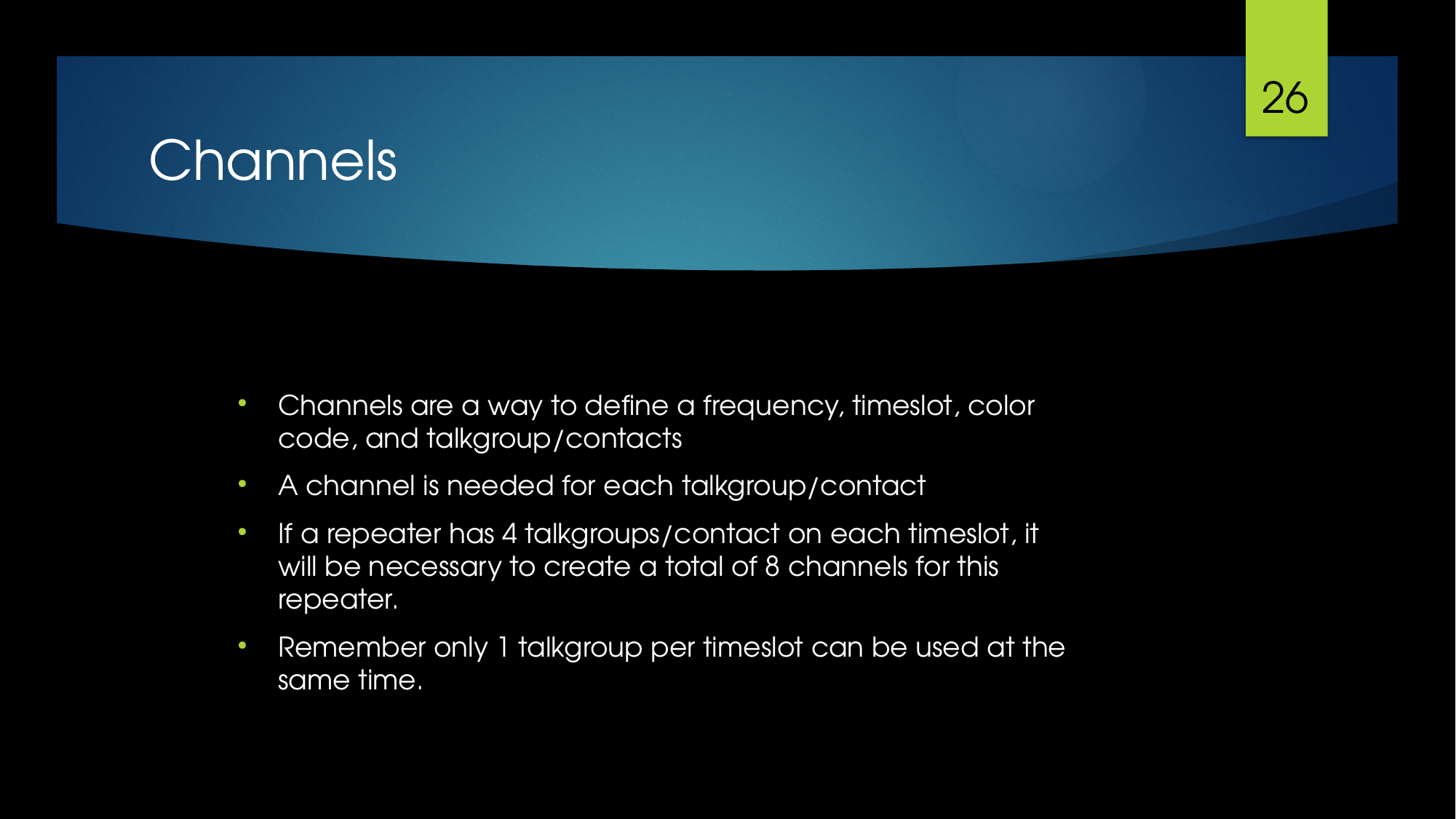

26
# Channels
Channels are a way to define a frequency, timeslot, color code, and talkgroup/contacts
A channel is needed for each talkgroup/contact
If a repeater has 4 talkgroups/contact on each timeslot, it will be necessary to create a total of 8 channels for this repeater.
Remember only 1 talkgroup per timeslot can be used at the same time.